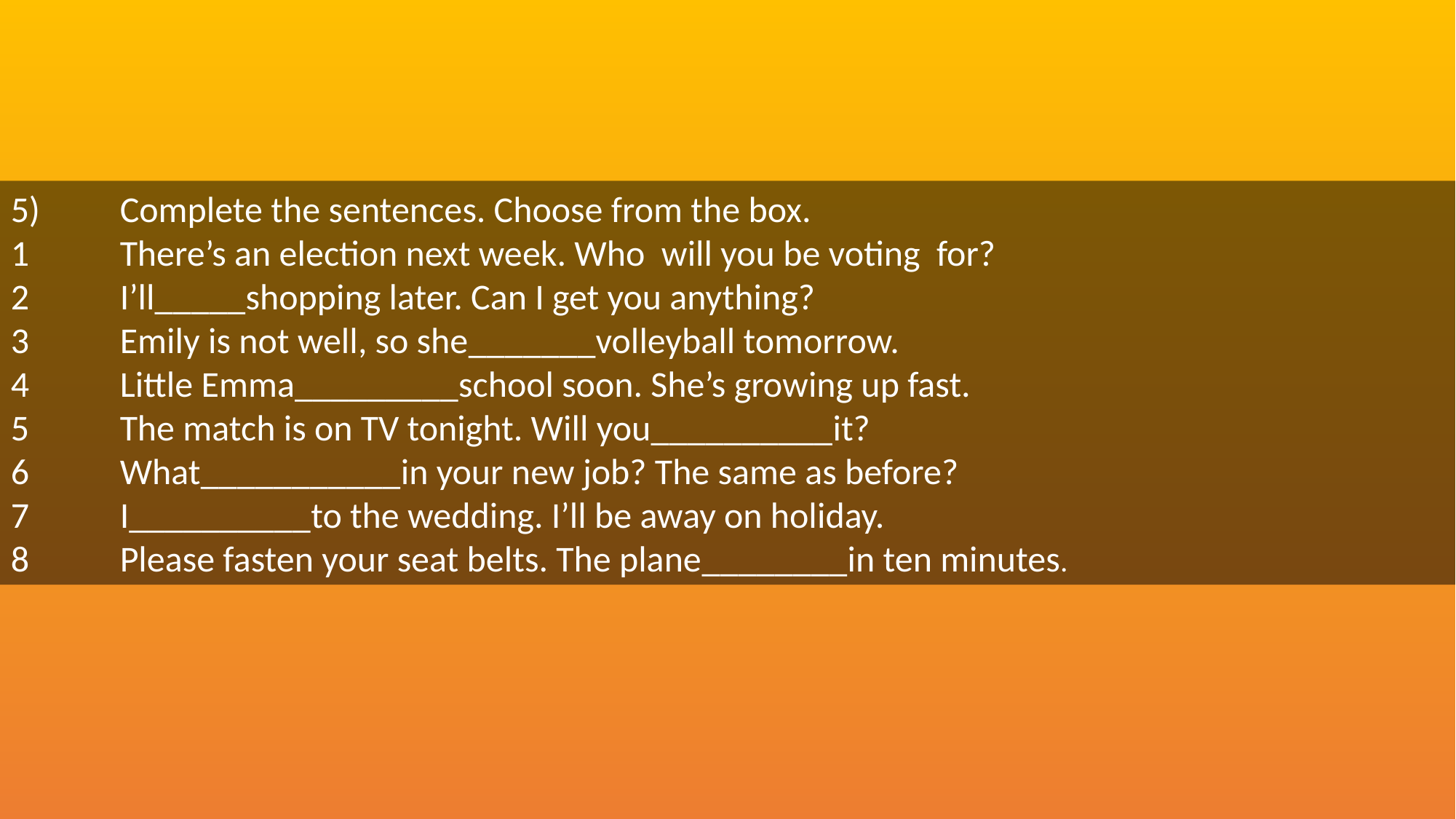

5)	Complete the sentences. Choose from the box.
1	There’s an election next week. Who  will you be voting  for?
2	I’ll_____shopping later. Can I get you anything?
3	Emily is not well, so she_______volleyball tomorrow.
4	Little Emma_________school soon. She’s growing up fast.
5	The match is on TV tonight. Will you__________it?
6	What___________in your new job? The same as before?
7	I__________to the wedding. I’ll be away on holiday.
8	Please fasten your seat belts. The plane________in ten minutes.